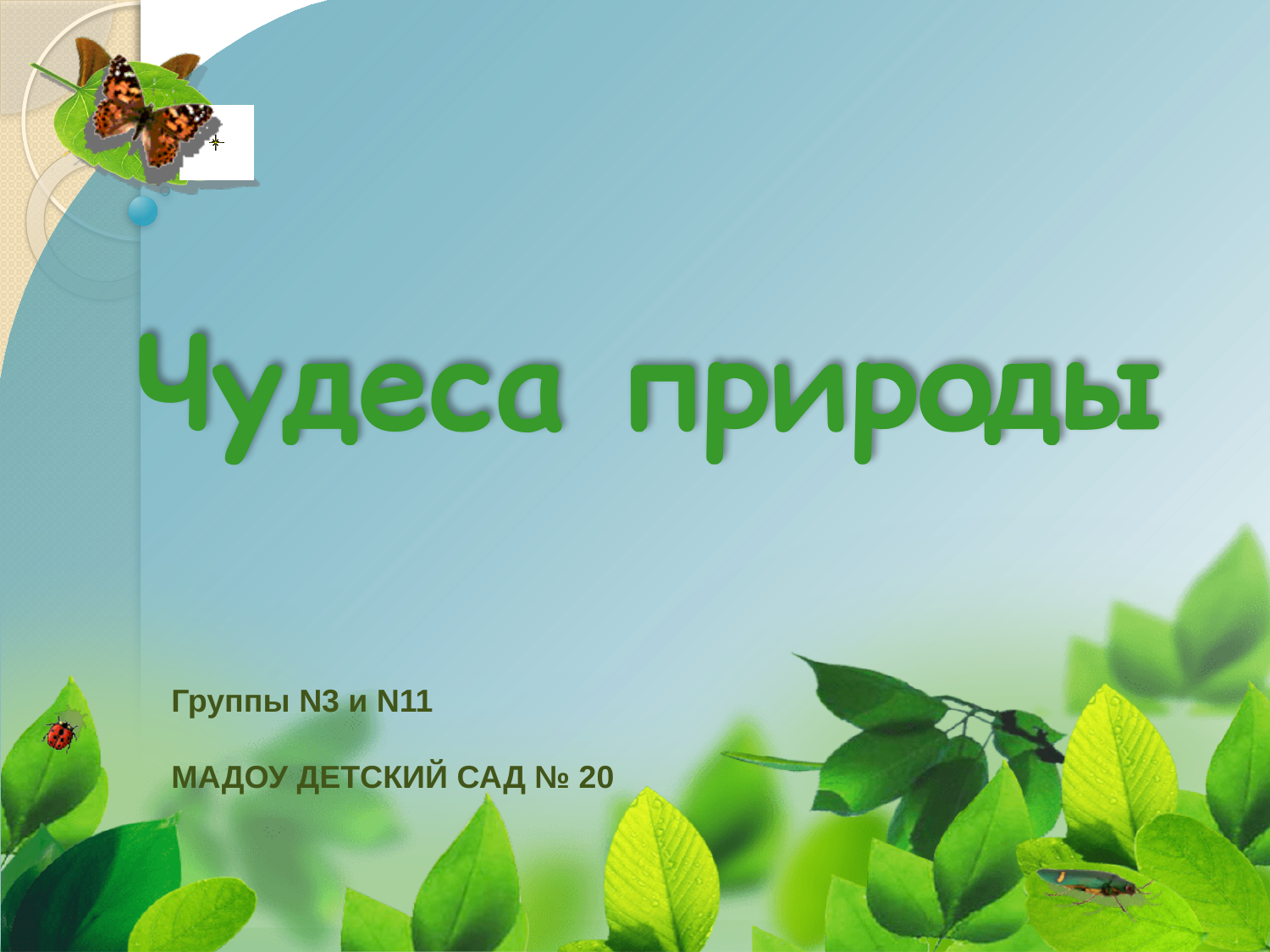

# Чудеса природы

Группы N3 и N11

МАДОУ ДЕТСКИЙ САД № 20